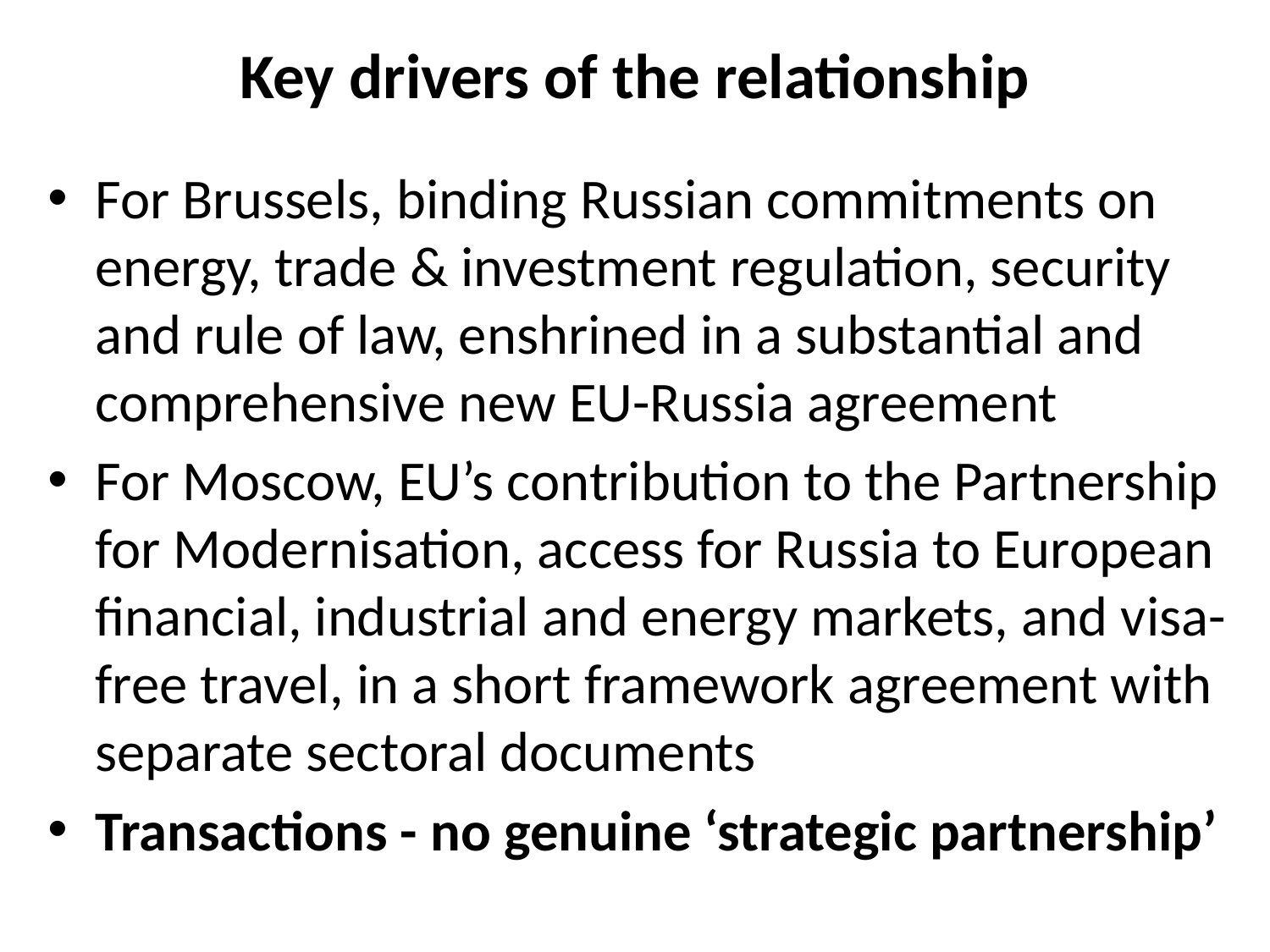

# Key drivers of the relationship
For Brussels, binding Russian commitments on energy, trade & investment regulation, security and rule of law, enshrined in a substantial and comprehensive new EU-Russia agreement
For Moscow, EU’s contribution to the Partnership for Modernisation, access for Russia to European financial, industrial and energy markets, and visa-free travel, in a short framework agreement with separate sectoral documents
Transactions - no genuine ‘strategic partnership’